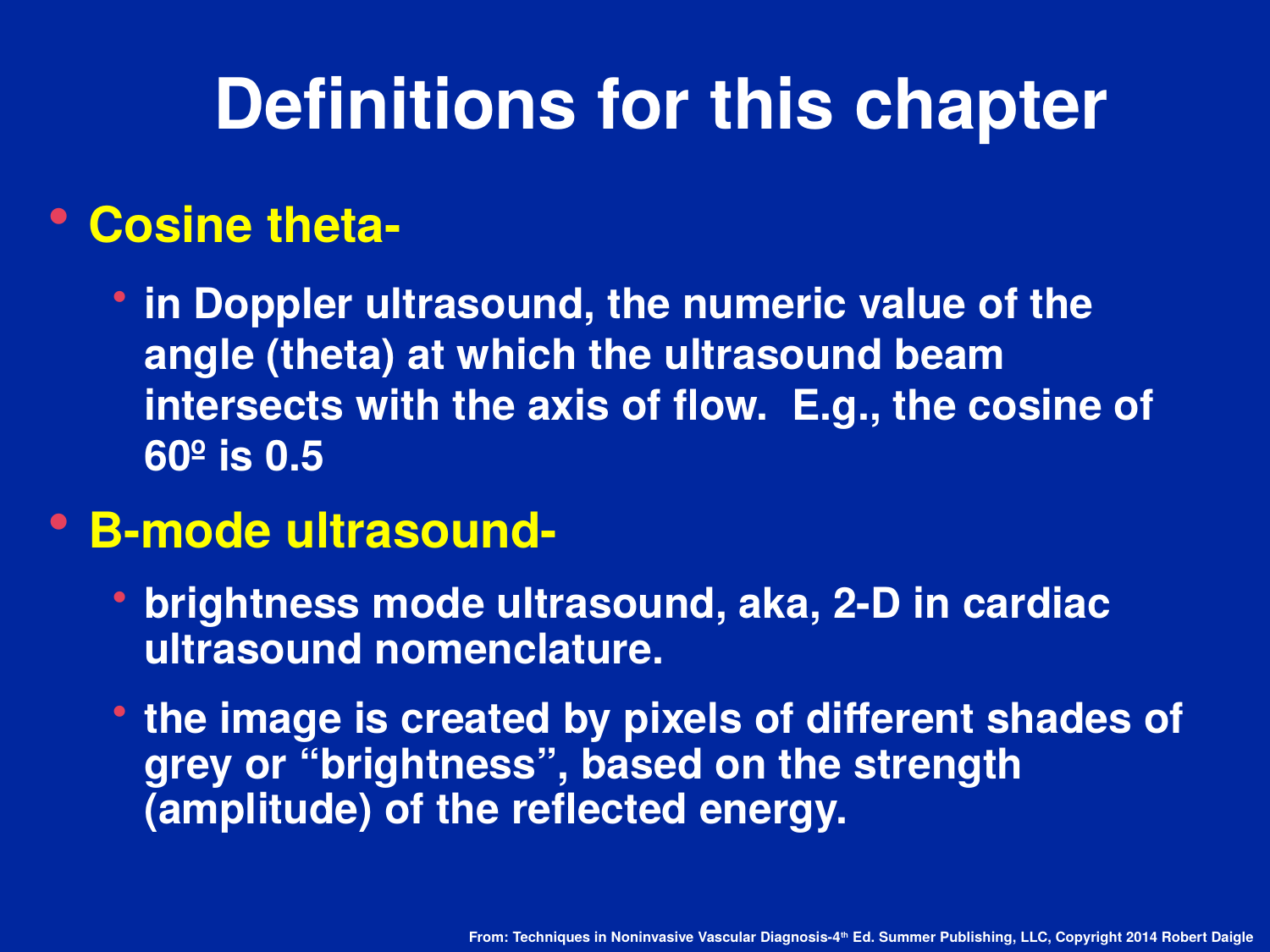

# Definitions for this chapter
Cosine theta-
in Doppler ultrasound, the numeric value of the angle (theta) at which the ultrasound beam intersects with the axis of flow.  E.g., the cosine of 60º is 0.5
B-mode ultrasound-
brightness mode ultrasound, aka, 2-D in cardiac ultrasound nomenclature.
the image is created by pixels of different shades of grey or “brightness”, based on the strength (amplitude) of the reflected energy.